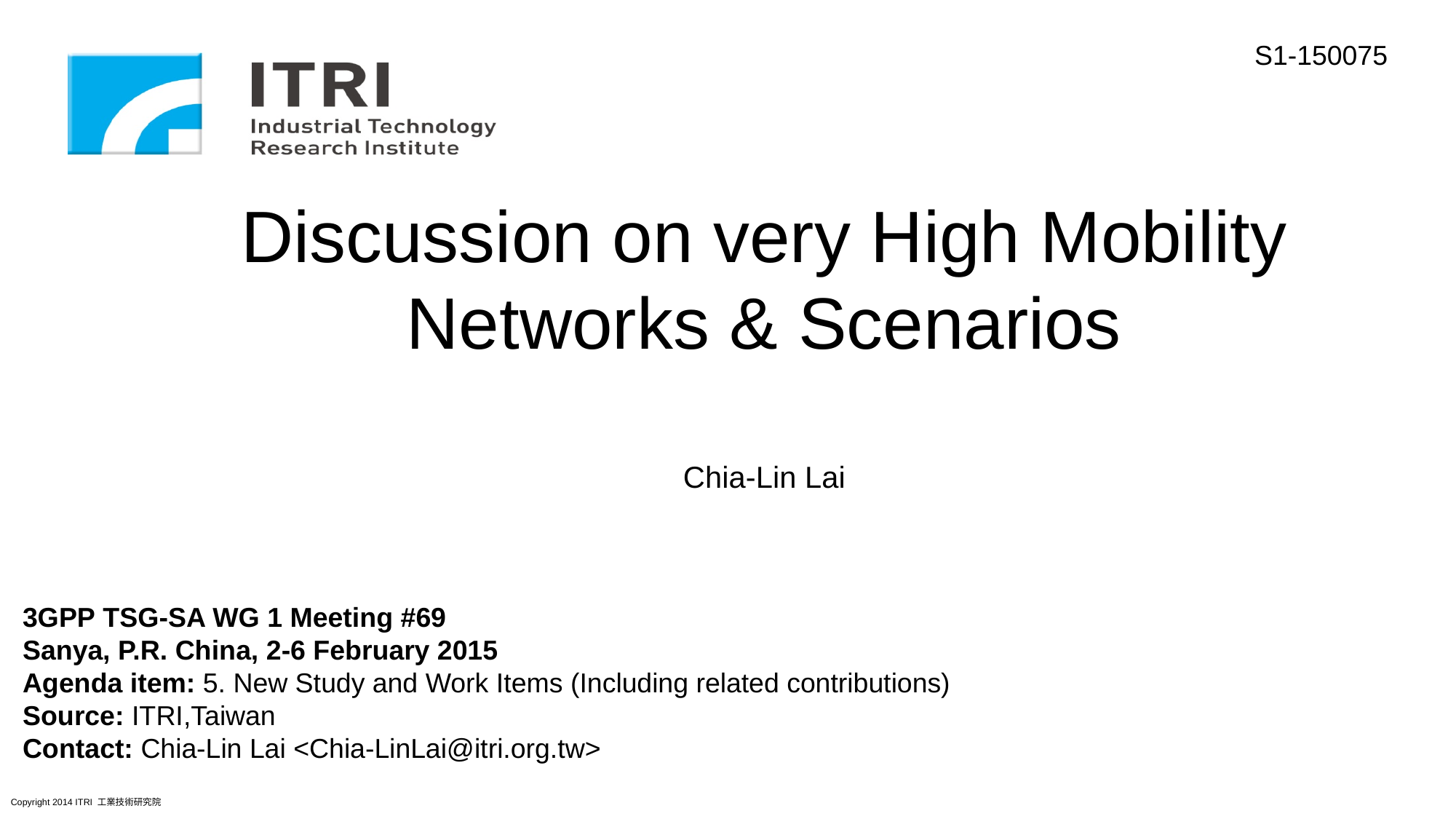

S1-150075
# Discussion on very High Mobility Networks & Scenarios
Chia-Lin Lai
3GPP TSG-SA WG 1 Meeting #69
Sanya, P.R. China, 2-6 February 2015
Agenda item: 5. New Study and Work Items (Including related contributions)
Source: ITRI,Taiwan
Contact: Chia-Lin Lai <Chia-LinLai@itri.org.tw>